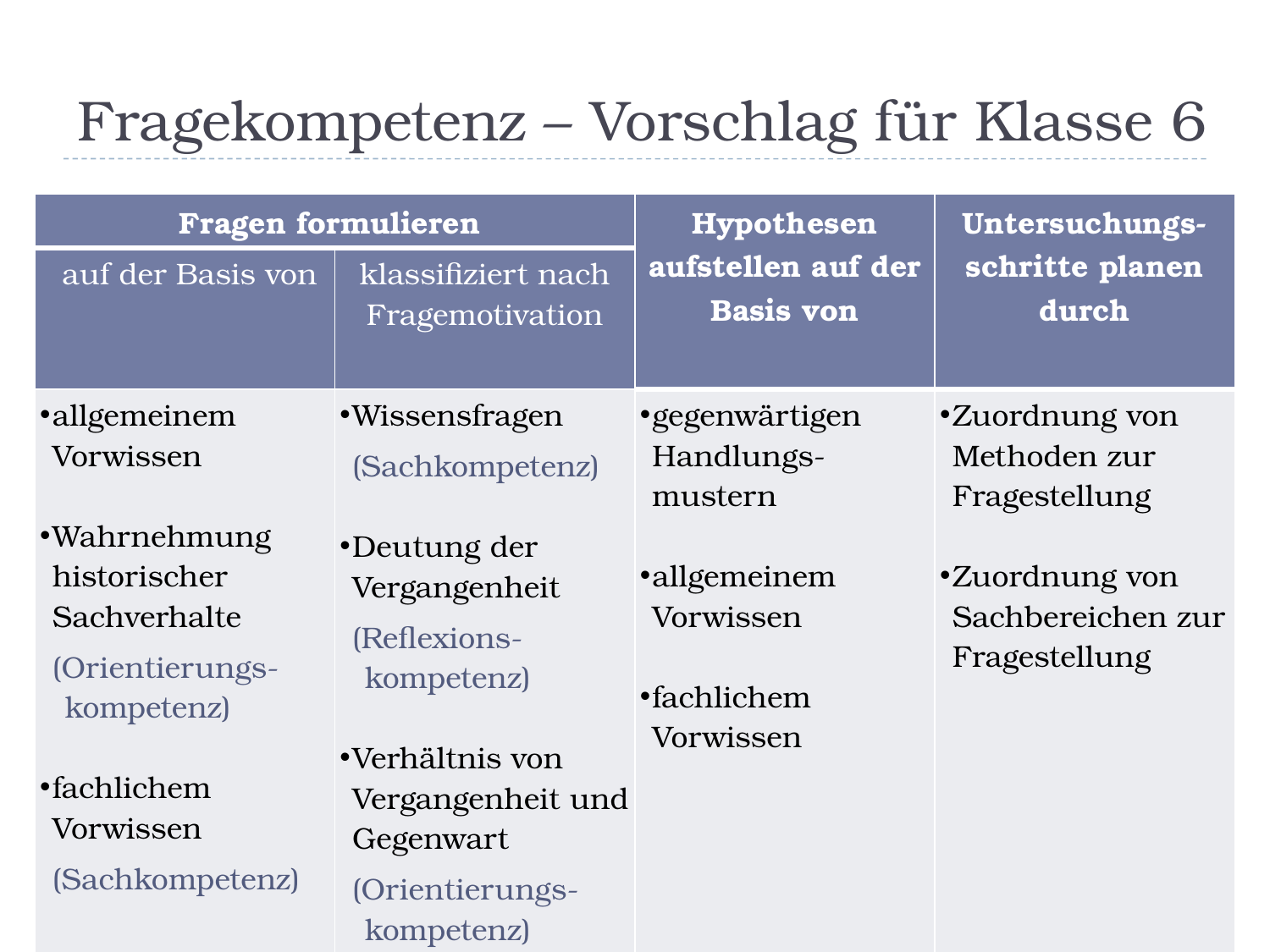

# Fragekompetenz – Vorschlag für Klasse 6
| Fragen formulieren |  | Hypothesen aufstellen auf der Basis von | Untersuchungs-schritte planen durch |
| --- | --- | --- | --- |
| auf der Basis von | klassifiziert nach Fragemotivation |  |  |
| allgemeinem Vorwissen Wahrnehmung historischer Sachverhalte (Orientierungs-kompetenz) fachlichem Vorwissen (Sachkompetenz) | Wissensfragen (Sachkompetenz) Deutung der Vergangenheit (Reflexions-kompetenz) Verhältnis von Vergangenheit und Gegenwart (Orientierungs-kompetenz) | gegenwärtigen Handlungs-mustern allgemeinem Vorwissen fachlichem Vorwissen | Zuordnung von Methoden zur Fragestellung Zuordnung von Sachbereichen zur Fragestellung |
15